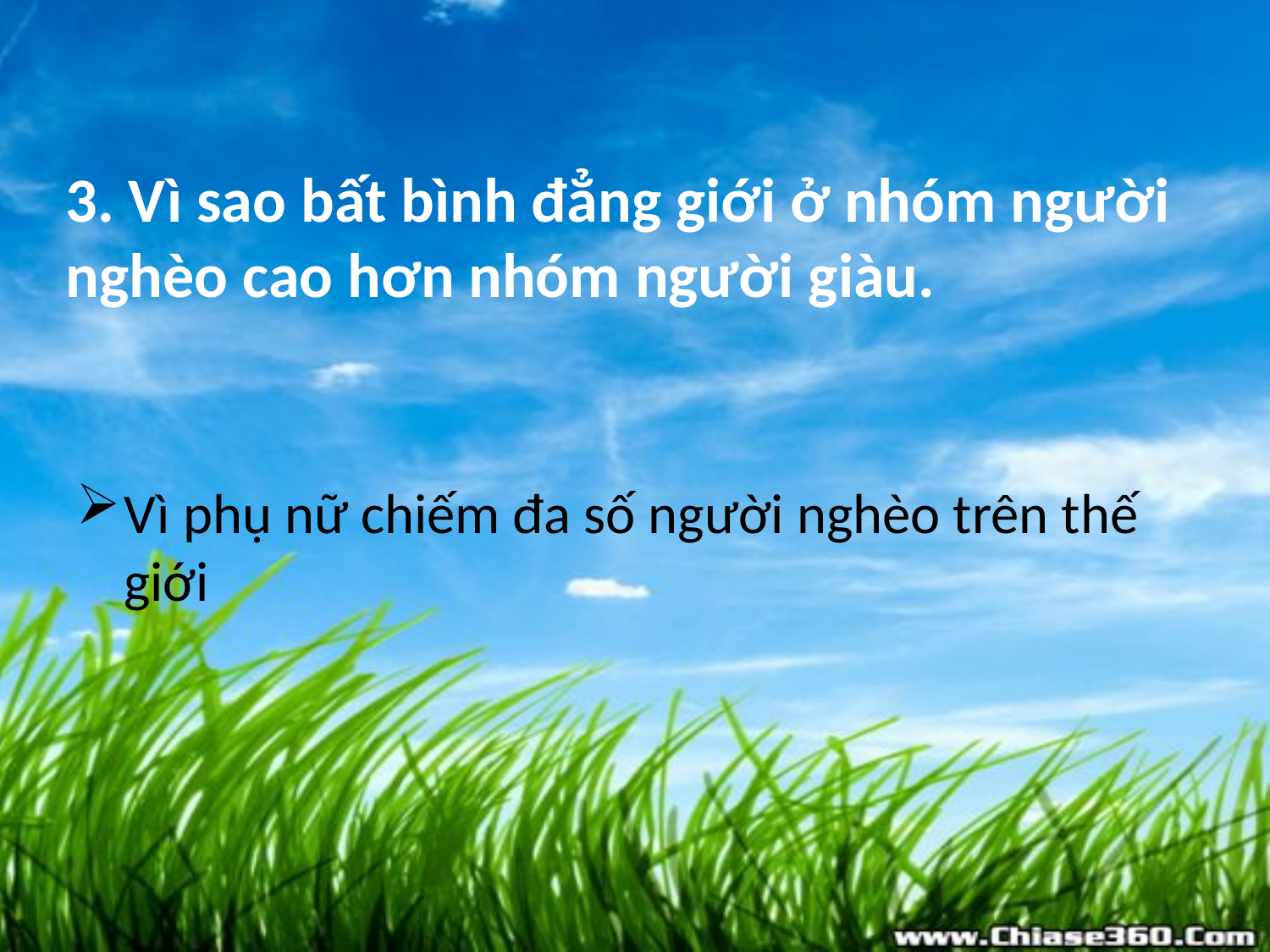

# 3. Vì sao bất bình đẳng giới ở nhóm người nghèo cao hơn nhóm người giàu.

Vì phụ nữ chiếm đa số người nghèo trên thế giới